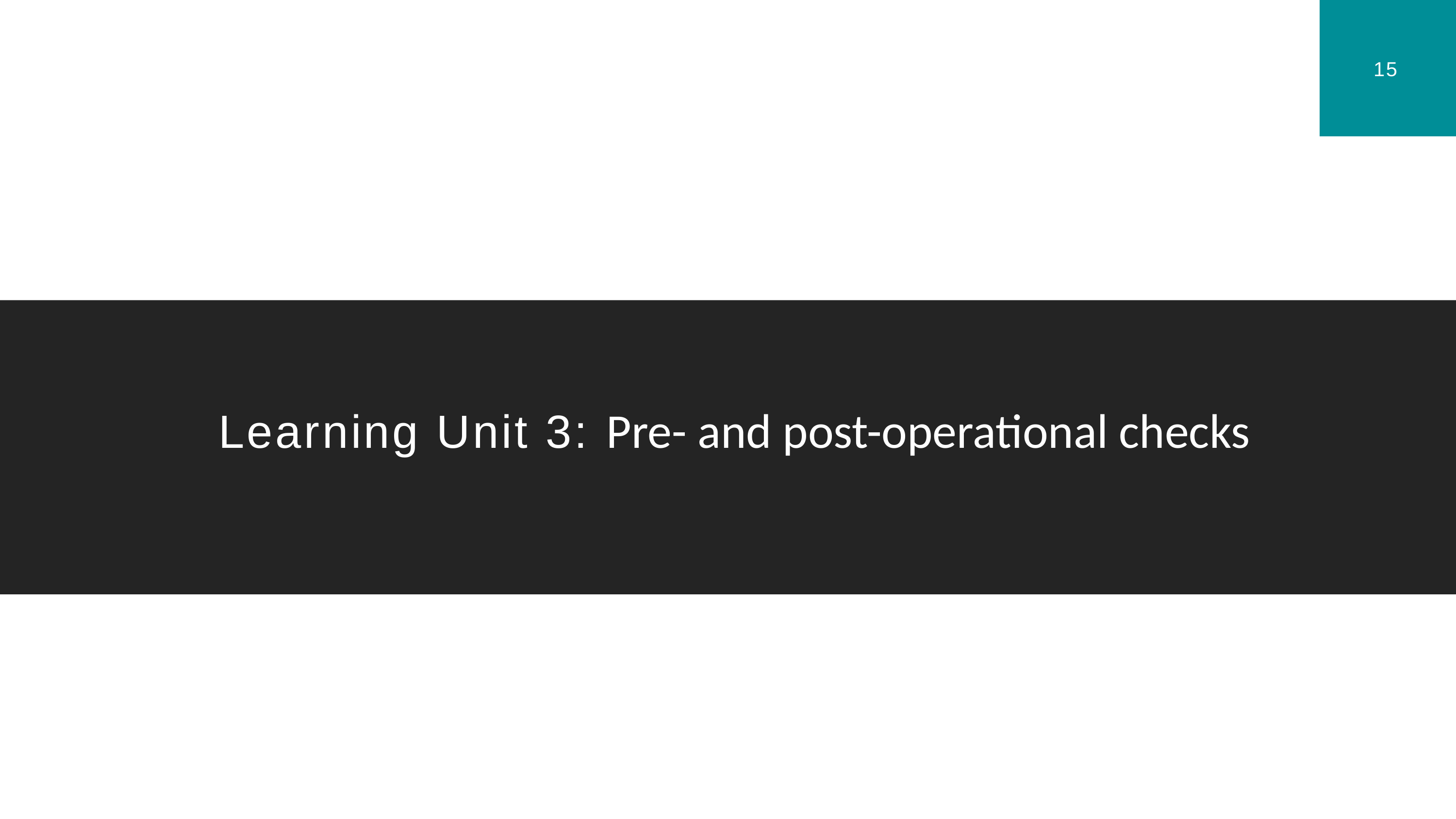

15

Learning Unit 3: Pre- and post-operational checks